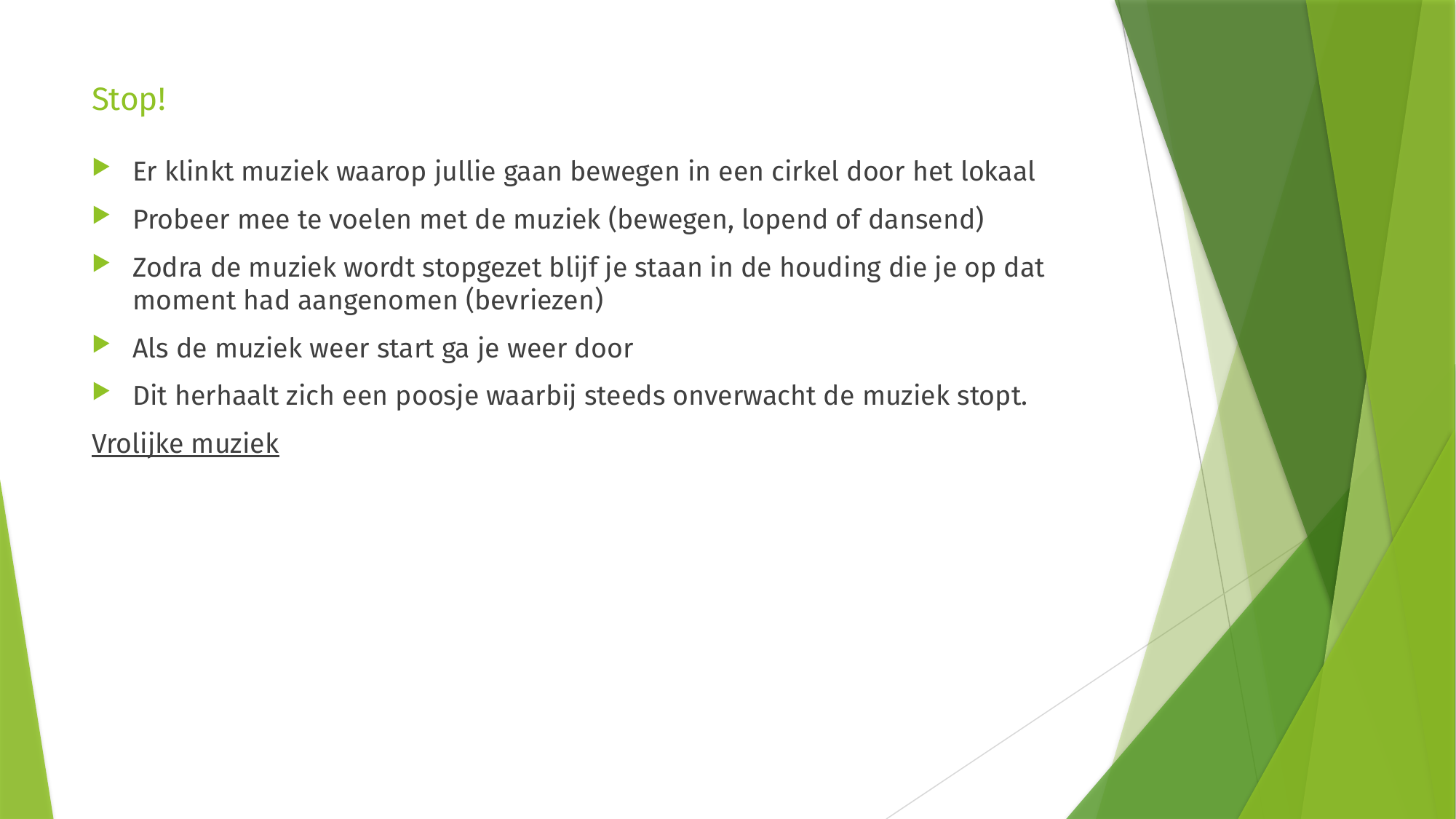

# Stop!
Er klinkt muziek waarop jullie gaan bewegen in een cirkel door het lokaal
Probeer mee te voelen met de muziek (bewegen, lopend of dansend)
Zodra de muziek wordt stopgezet blijf je staan in de houding die je op dat moment had aangenomen (bevriezen)
Als de muziek weer start ga je weer door
Dit herhaalt zich een poosje waarbij steeds onverwacht de muziek stopt.
Vrolijke muziek